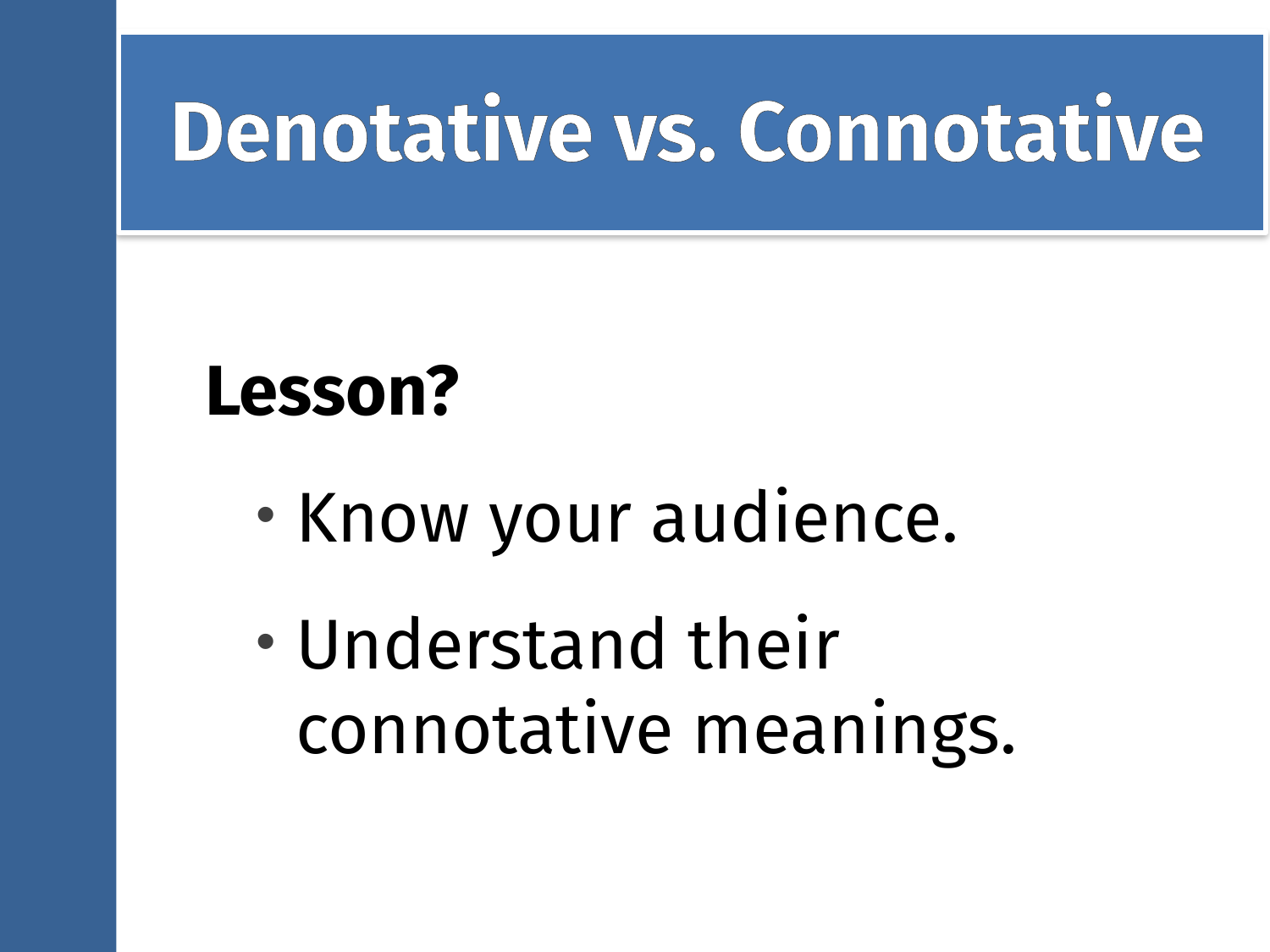

Denotative vs. Connotative
Lesson?
Know your audience.
Understand their connotative meanings.